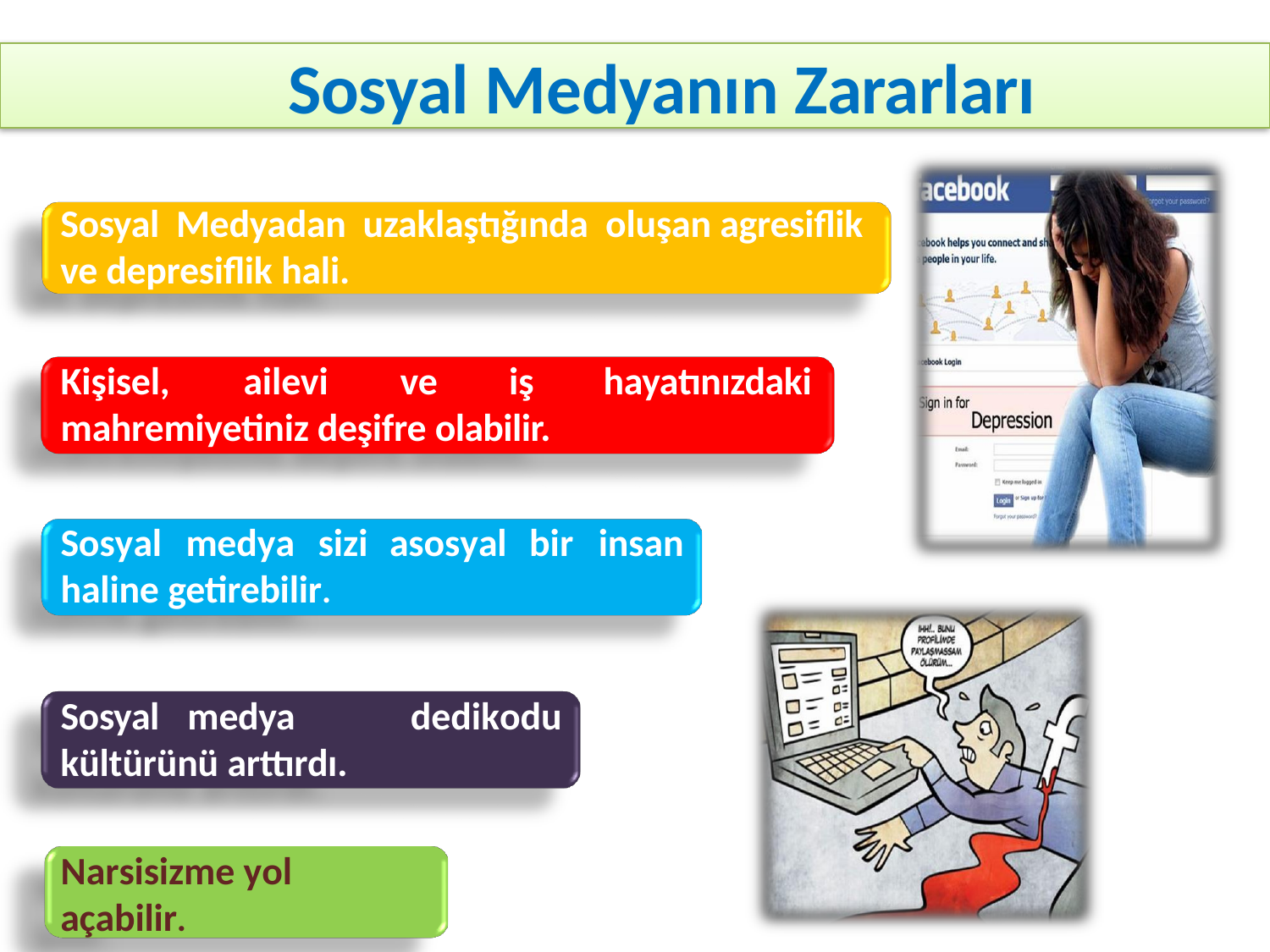

Sosyal Medyanın Zararları

Sosyal  Medyadan  uzaklaştığında  oluşan agresiflik
ve depresiflik hali.

Kişisel,	ailevi	ve	iş  mahremiyetiniz deşifre olabilir.
hayatınızdaki

Sosyal	medya	sizi
haline getirebilir.
asosyal
bir	insan

Sosyal	medya  kültürünü arttırdı.

Narsisizme yol açabilir.
dedikodu